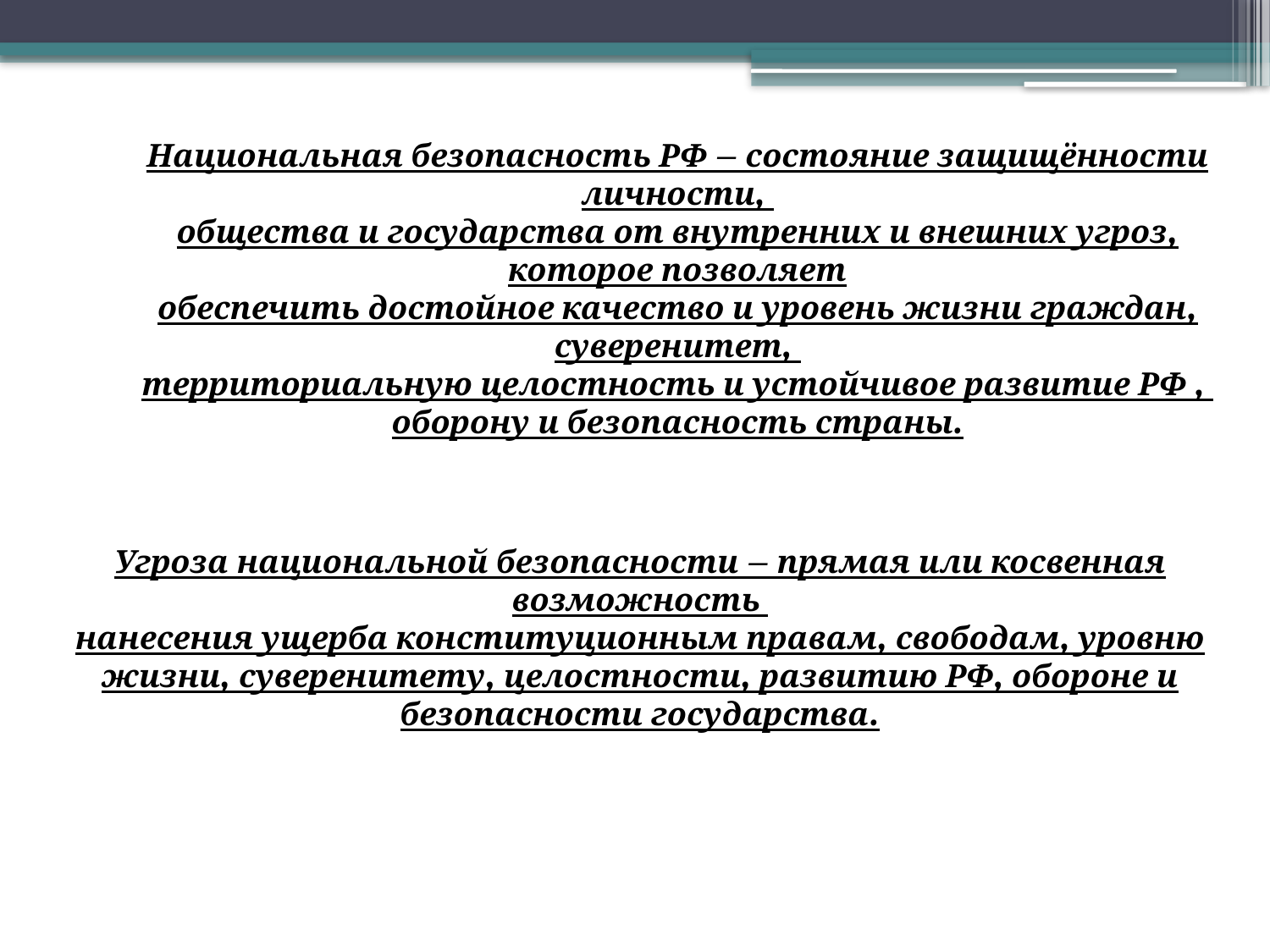

Национальная безопасность РФ – состояние защищённости личности,
общества и государства от внутренних и внешних угроз, которое позволяет
обеспечить достойное качество и уровень жизни граждан, суверенитет,
территориальную целостность и устойчивое развитие РФ ,
оборону и безопасность страны.
Угроза национальной безопасности – прямая или косвенная возможность
нанесения ущерба конституционным правам, свободам, уровню жизни, суверенитету, целостности, развитию РФ, обороне и безопасности государства.